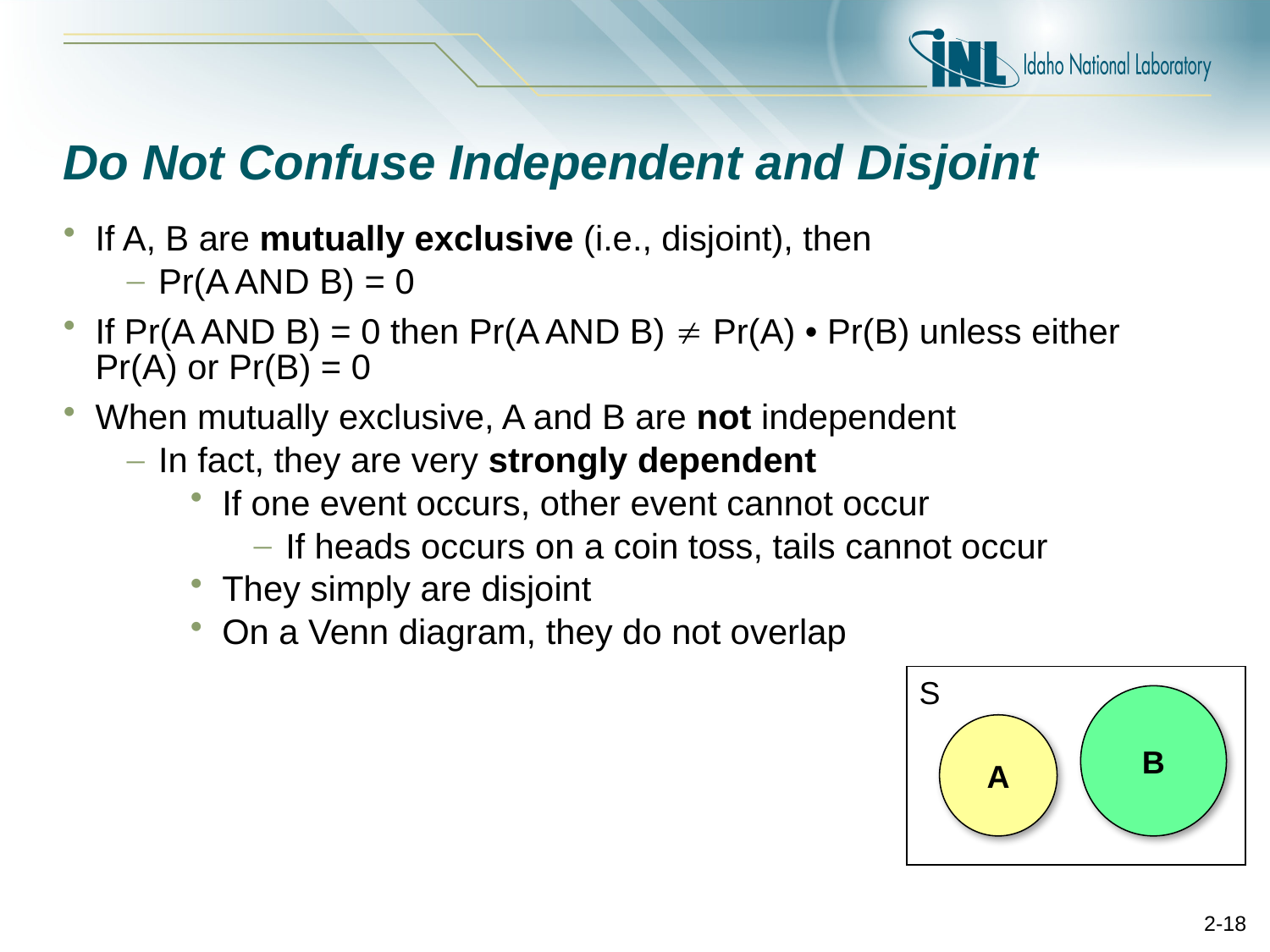

# Do Not Confuse Independent and Disjoint
If A, B are mutually exclusive (i.e., disjoint), then
Pr(A AND B) = 0
If Pr(A AND B) = 0 then Pr(A AND B) ≠ Pr(A) • Pr(B) unless either Pr(A) or Pr(B) = 0
When mutually exclusive, A and B are not independent
In fact, they are very strongly dependent
If one event occurs, other event cannot occur
If heads occurs on a coin toss, tails cannot occur
They simply are disjoint
On a Venn diagram, they do not overlap

S
B
A
2-18